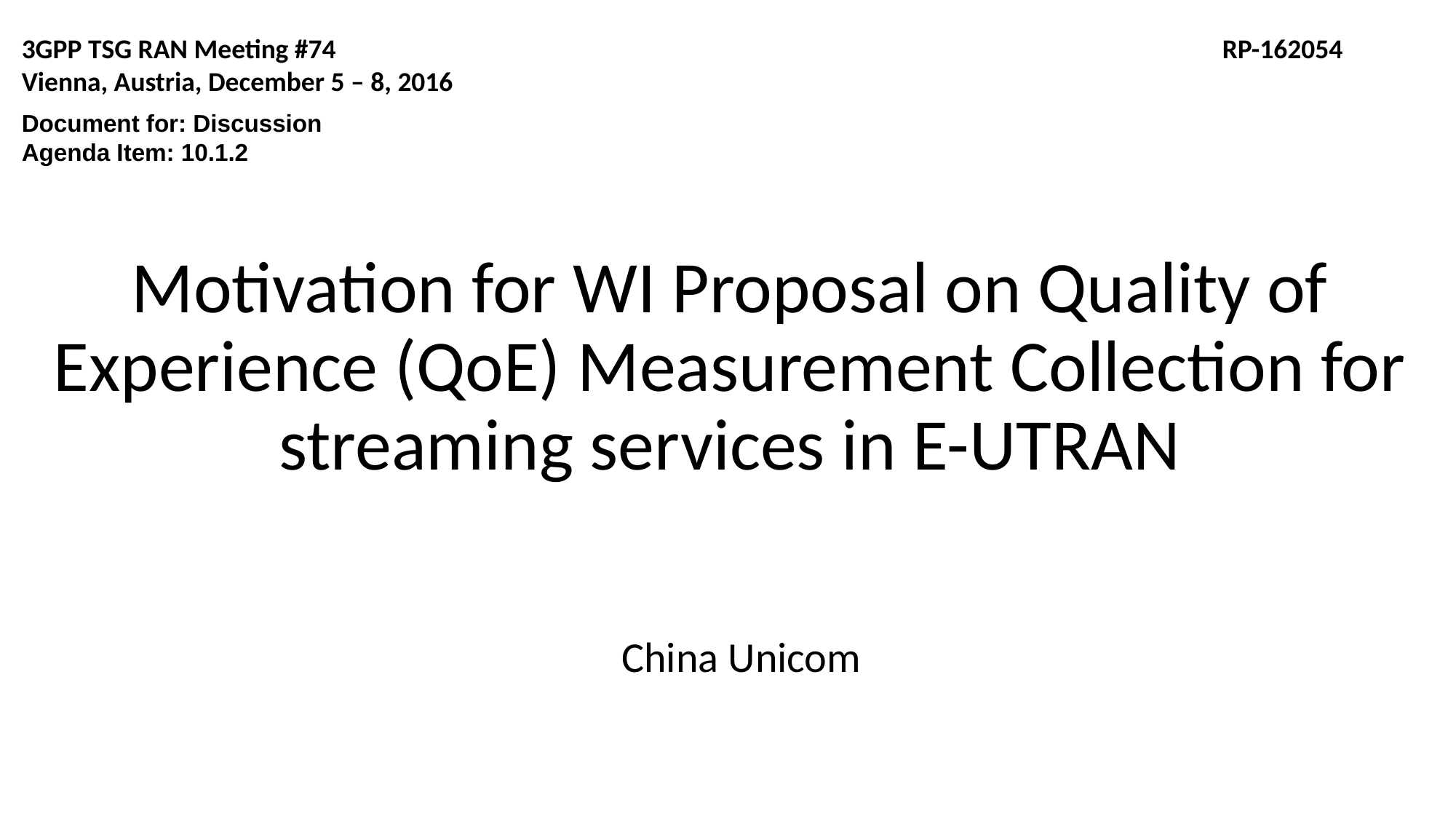

3GPP TSG RAN Meeting #74									RP-162054
Vienna, Austria, December 5 – 8, 2016

Document for: Discussion
Agenda Item: 10.1.2

Motivation for WI Proposal on Quality of Experience (QoE) Measurement Collection for streaming services in E-UTRAN

China Unicom